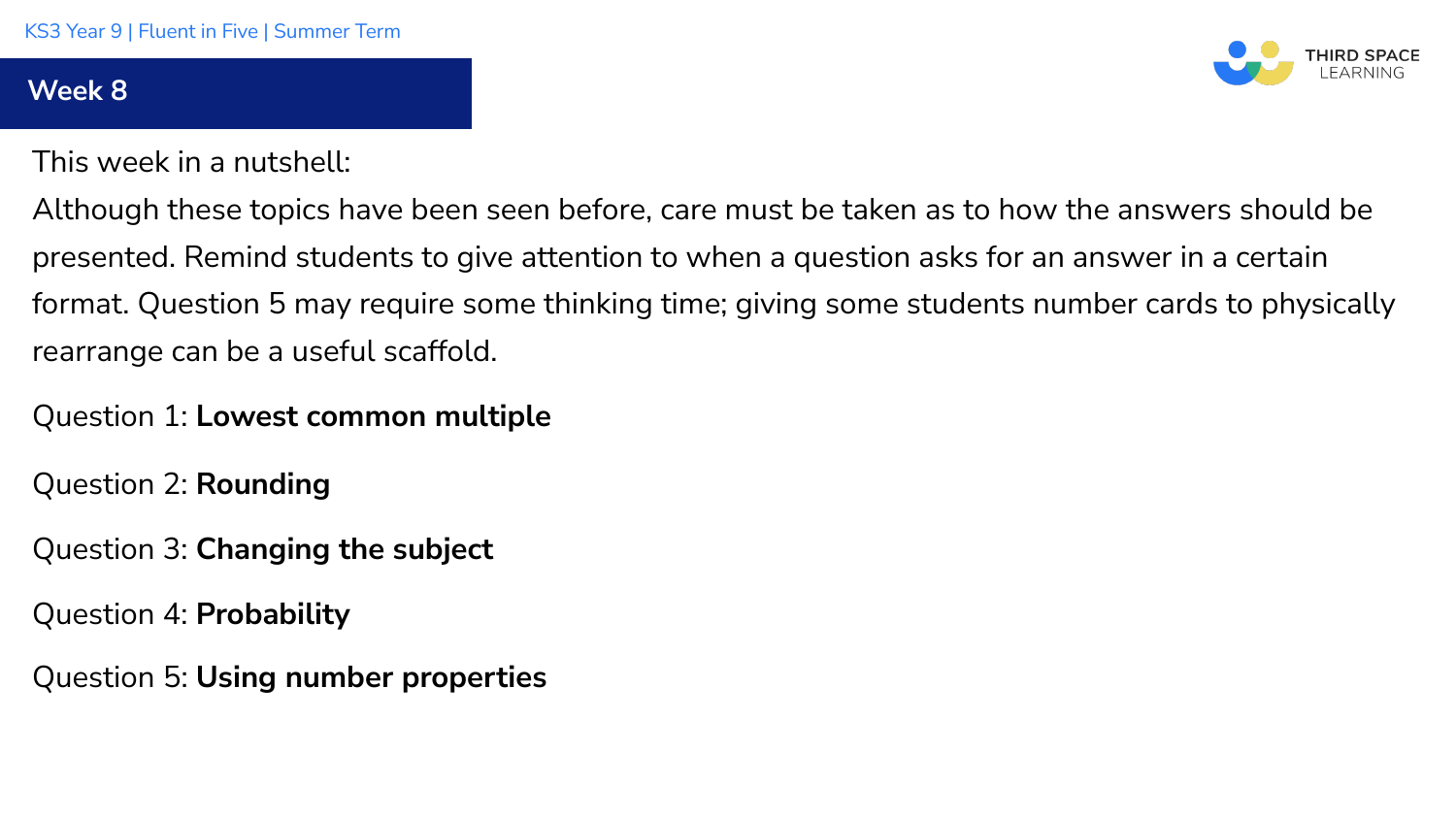

Week 8
| This week in a nutshell: Although these topics have been seen before, care must be taken as to how the answers should be presented. Remind students to give attention to when a question asks for an answer in a certain format. Question 5 may require some thinking time; giving some students number cards to physically rearrange can be a useful scaffold. |
| --- |
| Question 1: Lowest common multiple |
| Question 2: Rounding |
| Question 3: Changing the subject |
| Question 4: Probability |
| Question 5: Using number properties |